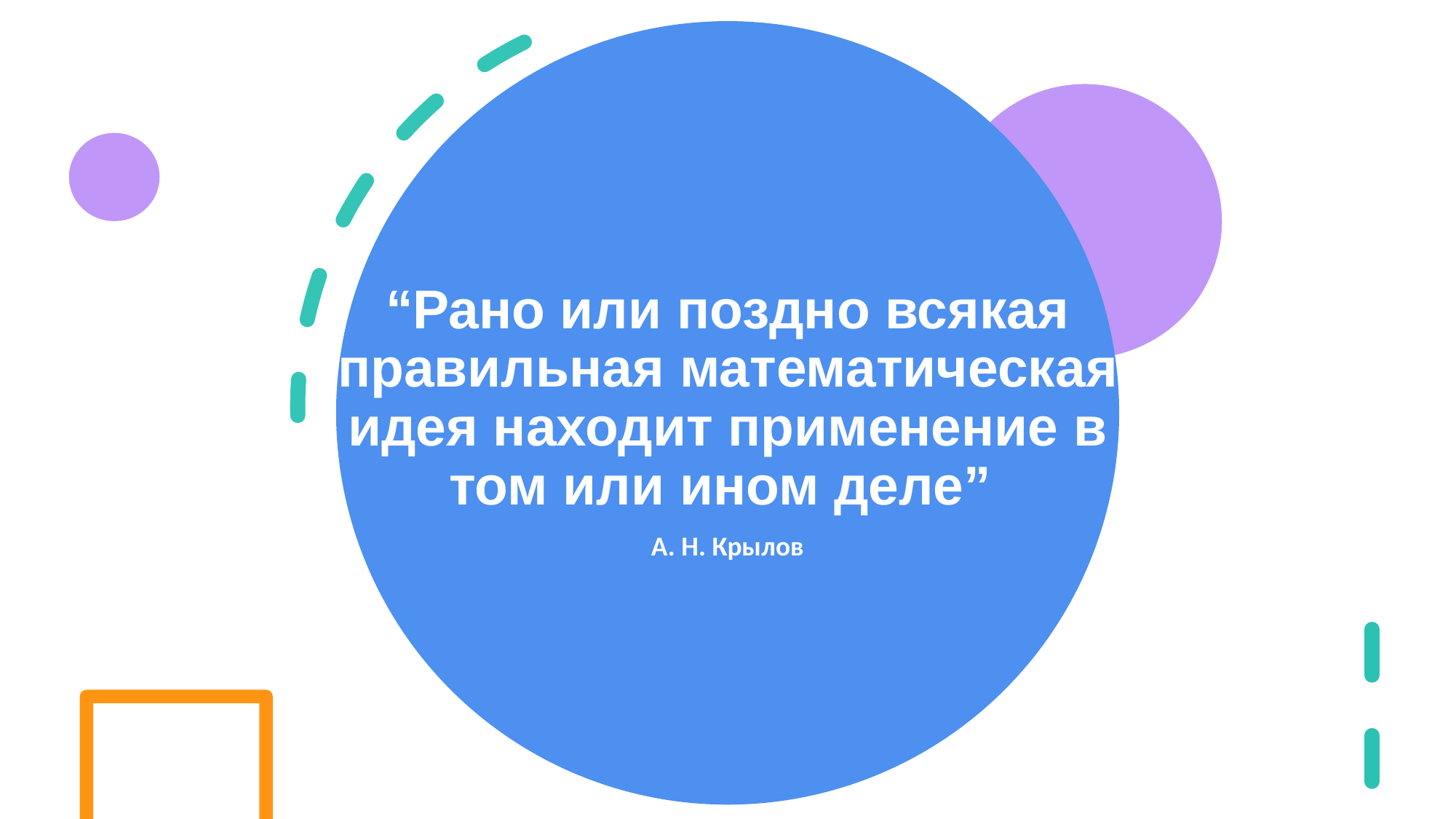

# “Рано или поздно всякая правильная математическая идея находит применение в том или ином деле”
А. Н. Крылов